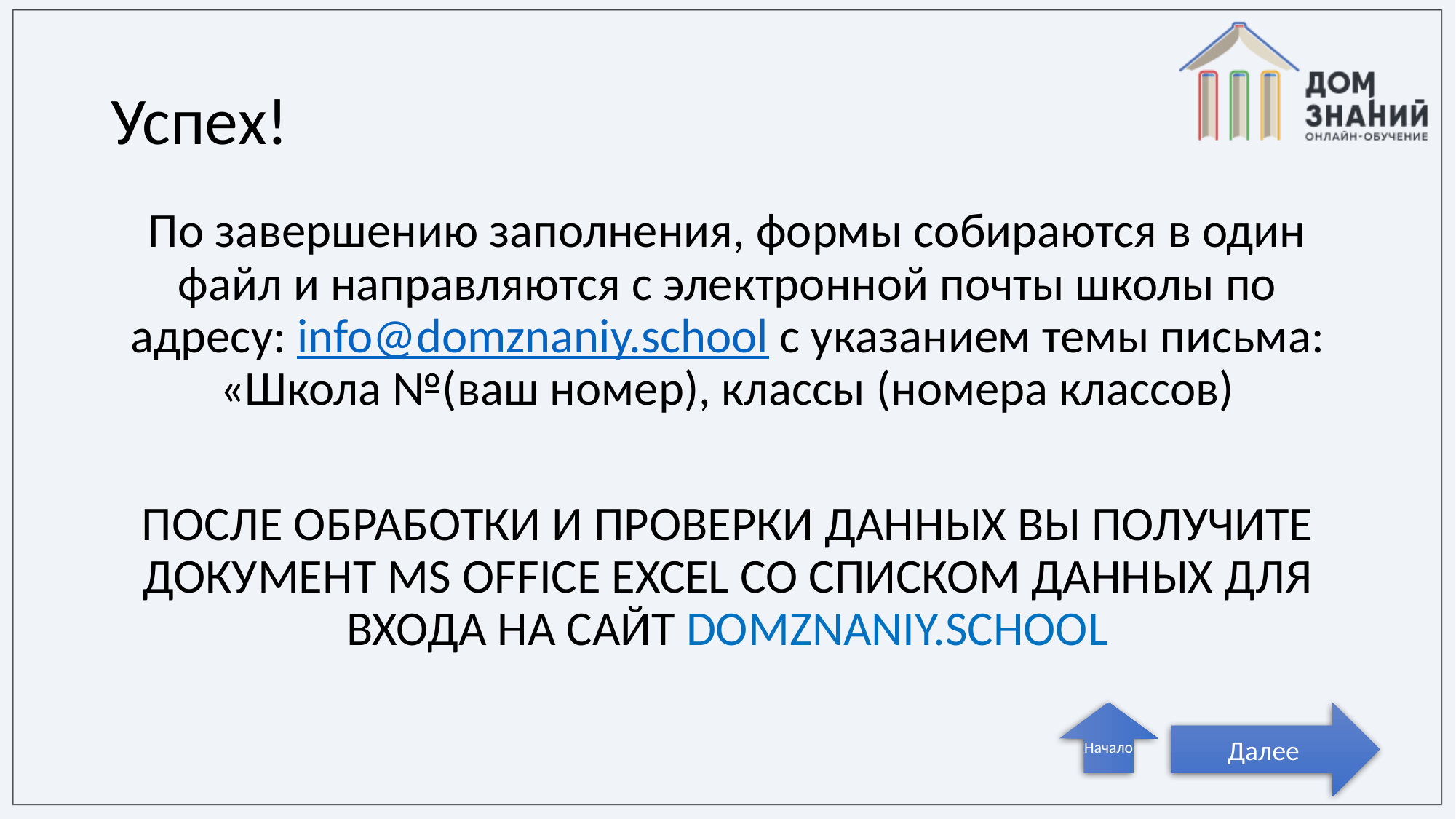

# Успех!
По завершению заполнения, формы собираются в один файл и направляются с электронной почты школы по адресу: info@domznaniy.school с указанием темы письма:
«Школа №(ваш номер), классы (номера классов)

ПОСЛЕ ОБРАБОТКИ И ПРОВЕРКИ ДАННЫХ ВЫ ПОЛУЧИТЕ ДОКУМЕНТ MS OFFICE EXCEL СО СПИСКОМ ДАННЫХ ДЛЯ ВХОДА НА САЙТ DOMZNANIY.SCHOOL

Начало
Далее